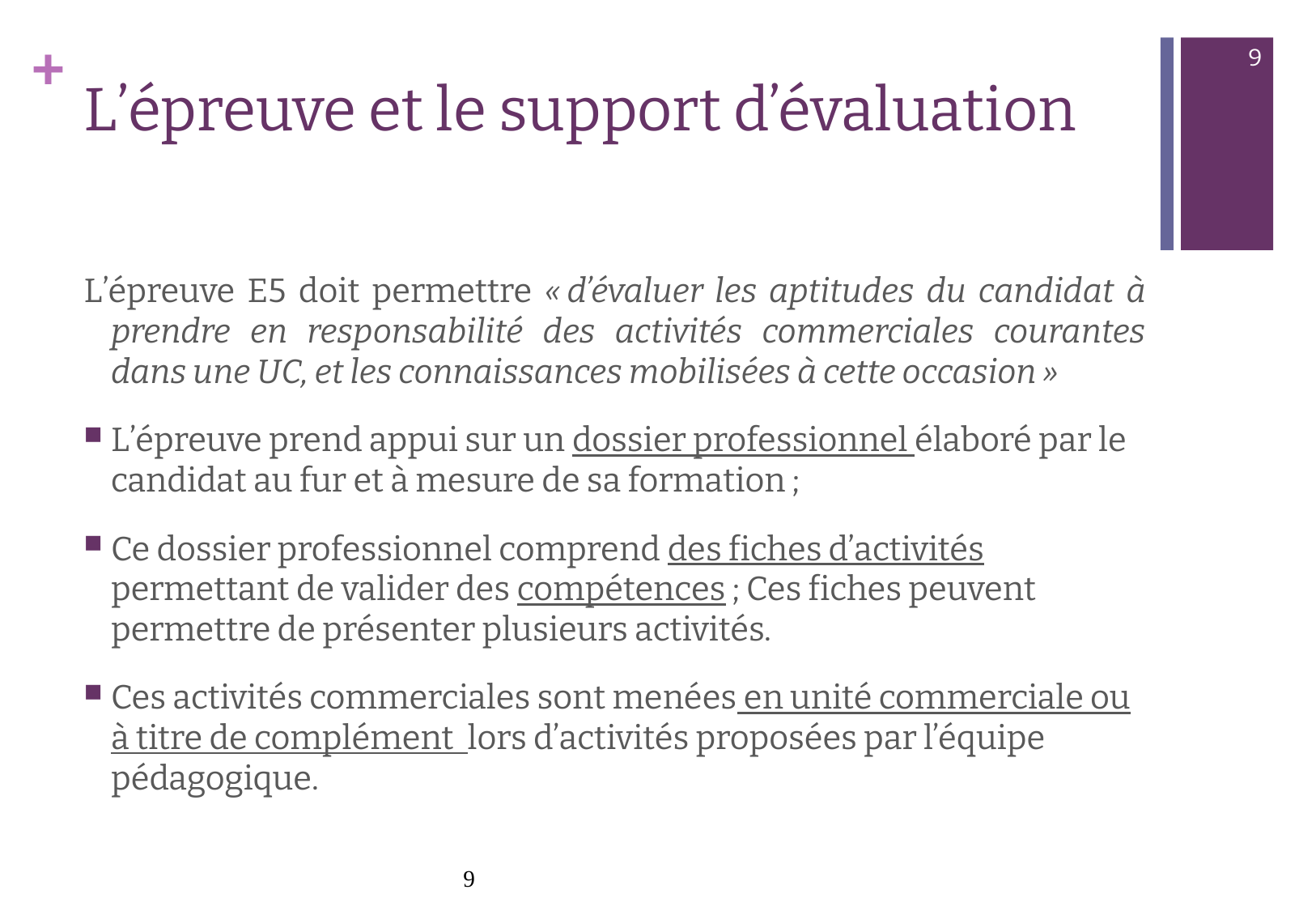

9
# L’épreuve et le support d’évaluation
L’épreuve E5 doit permettre « d’évaluer les aptitudes du candidat à prendre en responsabilité des activités commerciales courantes dans une UC, et les connaissances mobilisées à cette occasion »
L’épreuve prend appui sur un dossier professionnel élaboré par le candidat au fur et à mesure de sa formation ;
Ce dossier professionnel comprend des fiches d’activités permettant de valider des compétences ; Ces fiches peuvent permettre de présenter plusieurs activités.
Ces activités commerciales sont menées en unité commerciale ou à titre de complément  lors d’activités proposées par l’équipe pédagogique.

9